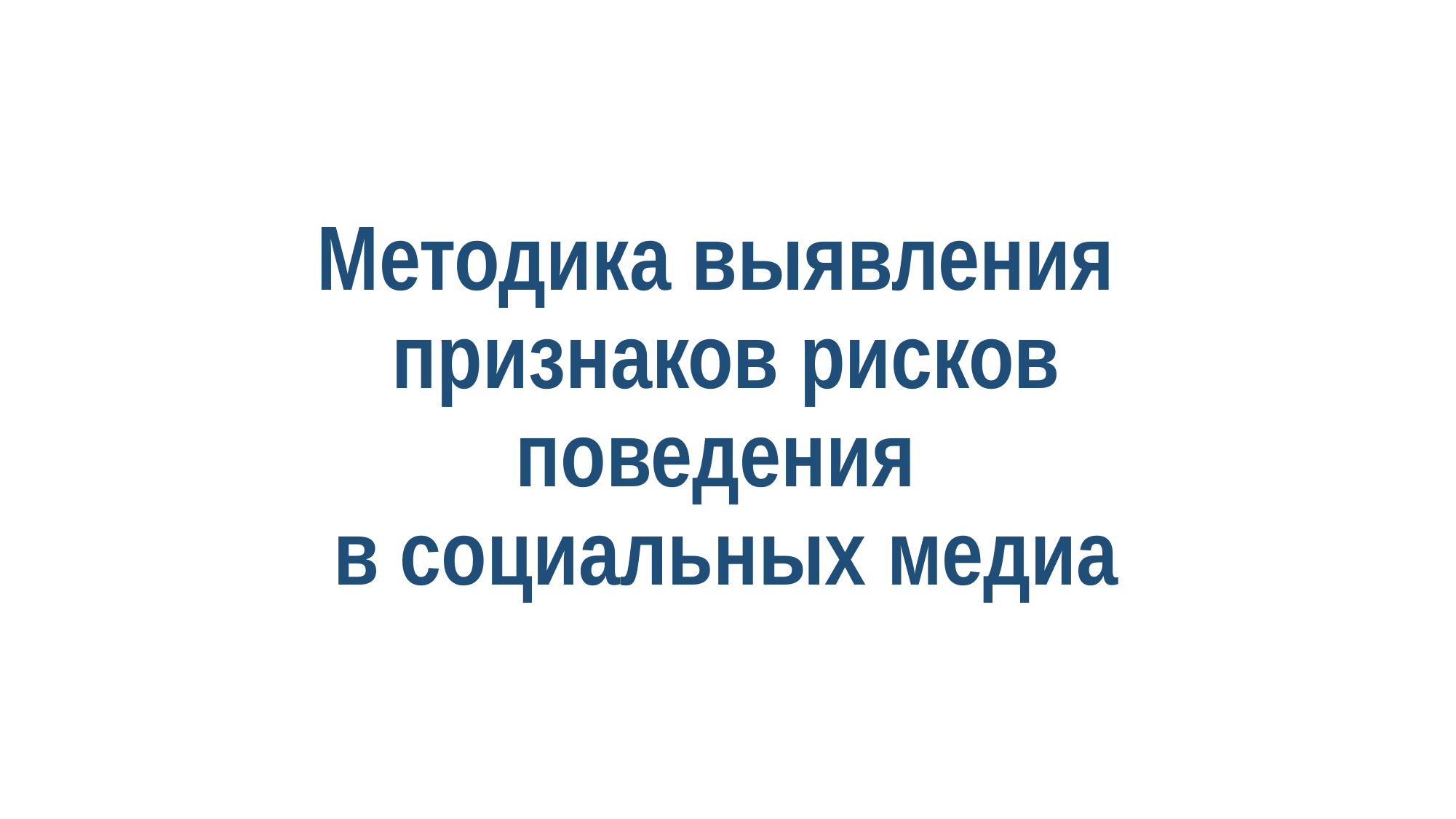

# Методика выявления признаков рисков поведения в социальных медиа